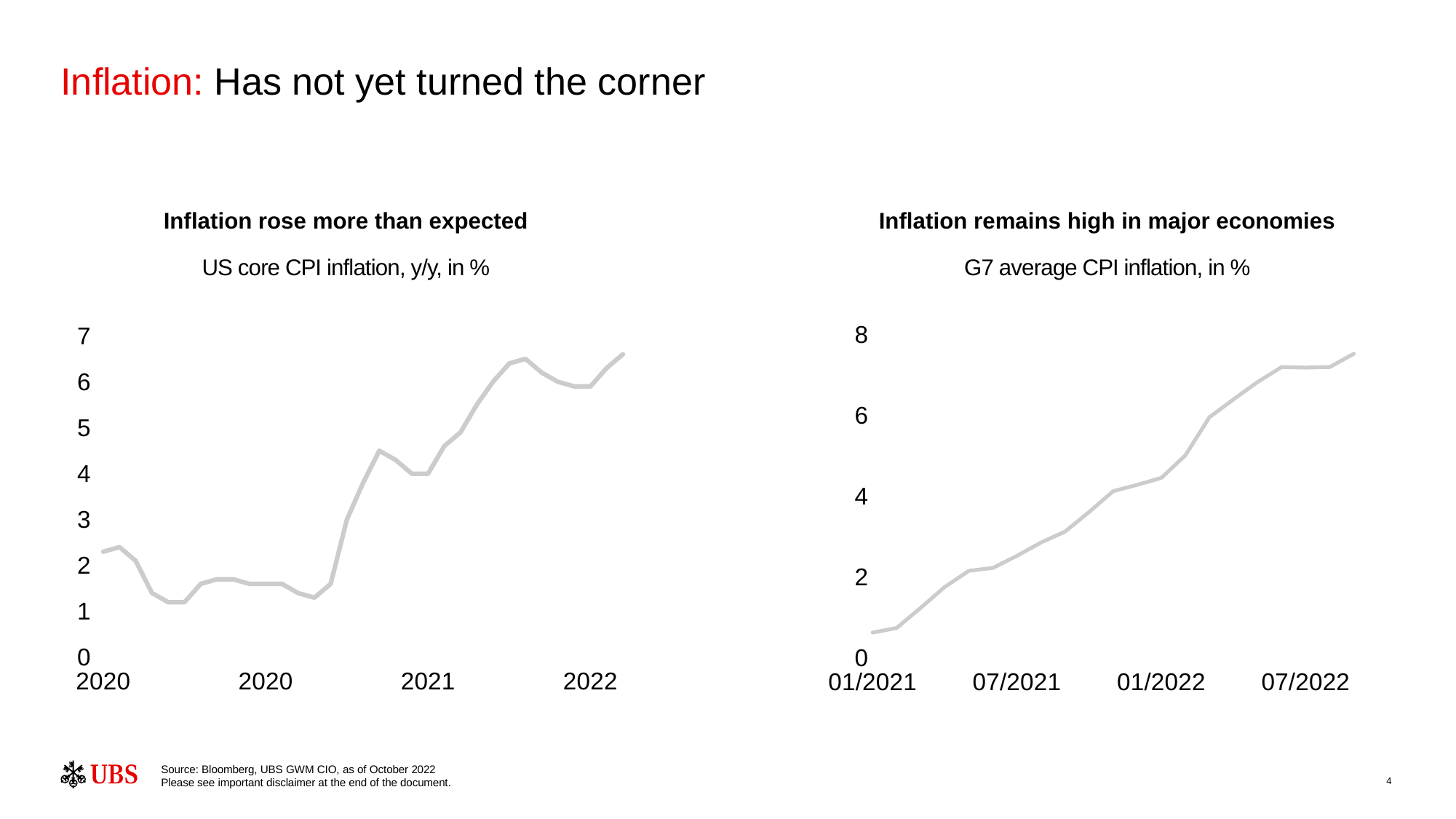

# Inflation: Has not yet turned the corner
Inflation rose more than expected
US core CPI inflation, y/y, in %
Inflation remains high in major economies
G7 average CPI inflation, in %

### Chart

| Category | Column2 |
|---|---|
| 43861 | 2.3 |
| 43890 | 2.4 |
| 43921 | 2.1 |
| 43951 | 1.4 |
| 43982 | 1.2 |
| 44012 | 1.2 |
| 44043 | 1.6 |
| 44074 | 1.7 |
| 44104 | 1.7 |
| 44135 | 1.6 |
| 44165 | 1.6 |
| 44196 | 1.6 |
| 44227 | 1.4 |
| 44255 | 1.3 |
| 44286 | 1.6 |
| 44316 | 3.0 |
| 44347 | 3.8 |
| 44377 | 4.5 |
| 44408 | 4.3 |
| 44439 | 4.0 |
| 44469 | 4.0 |
| 44500 | 4.6 |
| 44530 | 4.9 |
| 44561 | 5.5 |
| 44592 | 6.0 |
| 44620 | 6.4 |
| 44651 | 6.5 |
| 44681 | 6.2 |
| 44712 | 6.0 |
| 44742 | 5.9 |
| 44773 | 5.9 |
| 44804 | 6.3 |
| 44834 | 6.6 |

### Chart

| Category |  |
|---|---|
| 44227 | 0.6285714285714287 |
| 44255 | 0.7428571428571428 |
| 44286 | 1.242857142857143 |
| 44316 | 1.757142857142857 |
| 44347 | 2.157142857142857 |
| 44377 | 2.2285714285714286 |
| 44408 | 2.5285714285714285 |
| 44439 | 2.857142857142857 |
| 44469 | 3.128571428571429 |
| 44500 | 3.6142857142857143 |
| 44530 | 4.128571428571428 |
| 44561 | 4.285714285714286 |
| 44592 | 4.457142857142857 |
| 44620 | 5.014285714285714 |
| 44651 | 5.957142857142857 |
| 44681 | 6.3999999999999995 |
| 44712 | 6.828571428571429 |
| 44742 | 7.199999999999998 |
| 44773 | 7.185714285714286 |
| 44804 | 7.2 |
| 44834 | 7.528571428571428 |
Source: Bloomberg, UBS GWM CIO, as of October 2022
Please see important disclaimer at the end of the document.